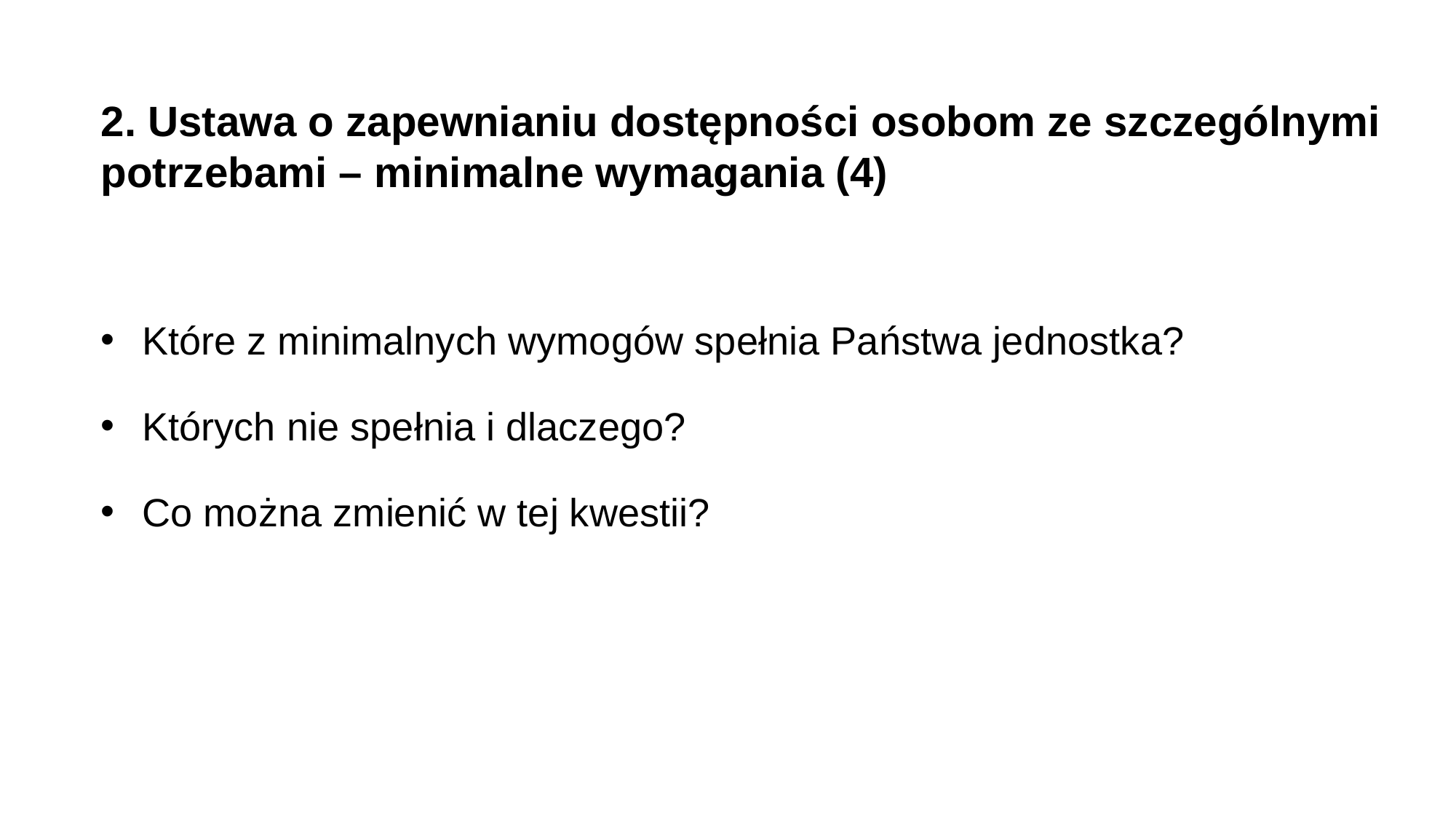

2. Ustawa o zapewnianiu dostępności osobom ze szczególnymi potrzebami – minimalne wymagania (4)
Które z minimalnych wymogów spełnia Państwa jednostka?
Których nie spełnia i dlaczego?
Co można zmienić w tej kwestii?